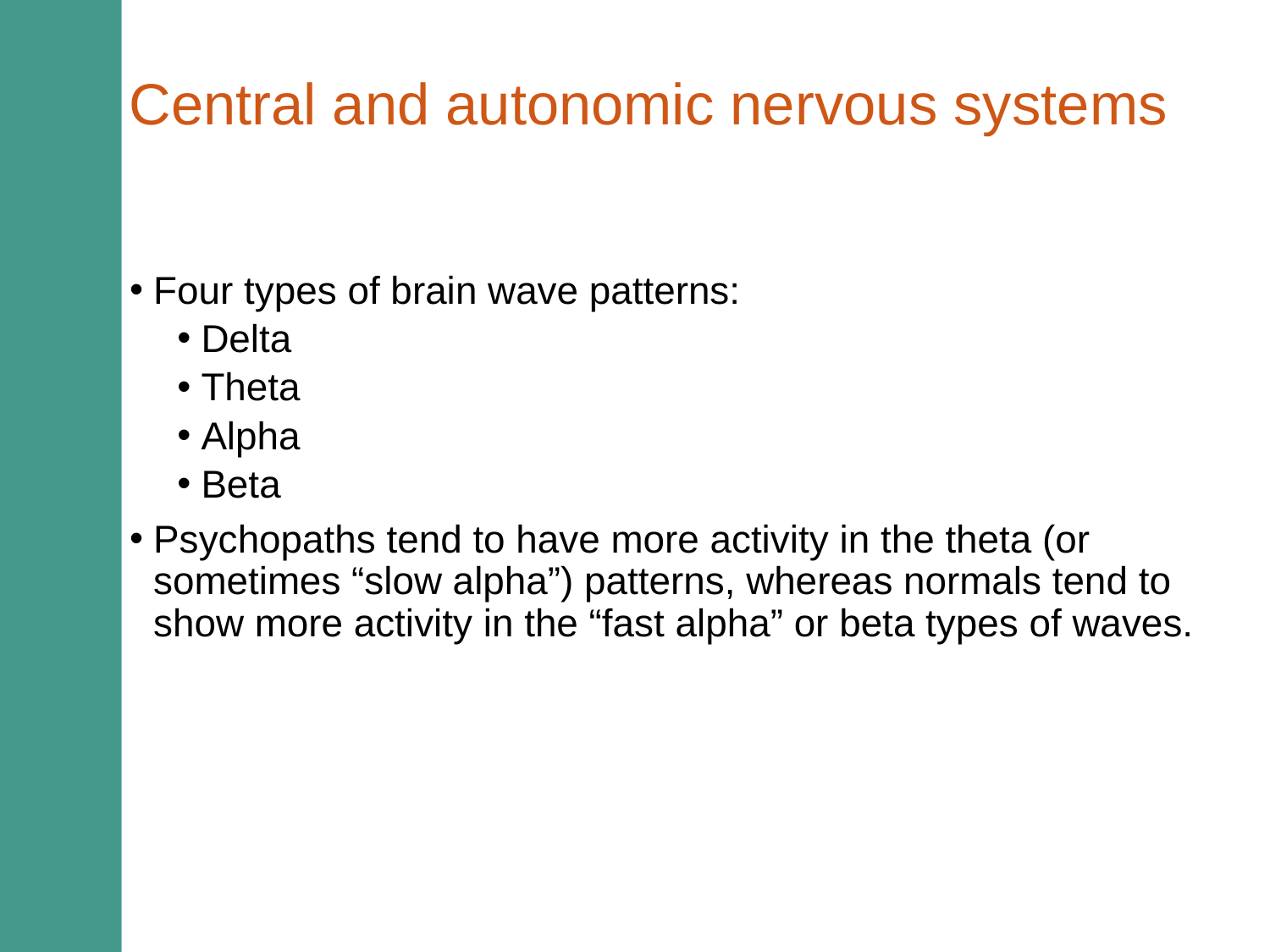

# Central and autonomic nervous systems
Four types of brain wave patterns:
Delta
Theta
Alpha
Beta
Psychopaths tend to have more activity in the theta (or sometimes “slow alpha”) patterns, whereas normals tend to show more activity in the “fast alpha” or beta types of waves.